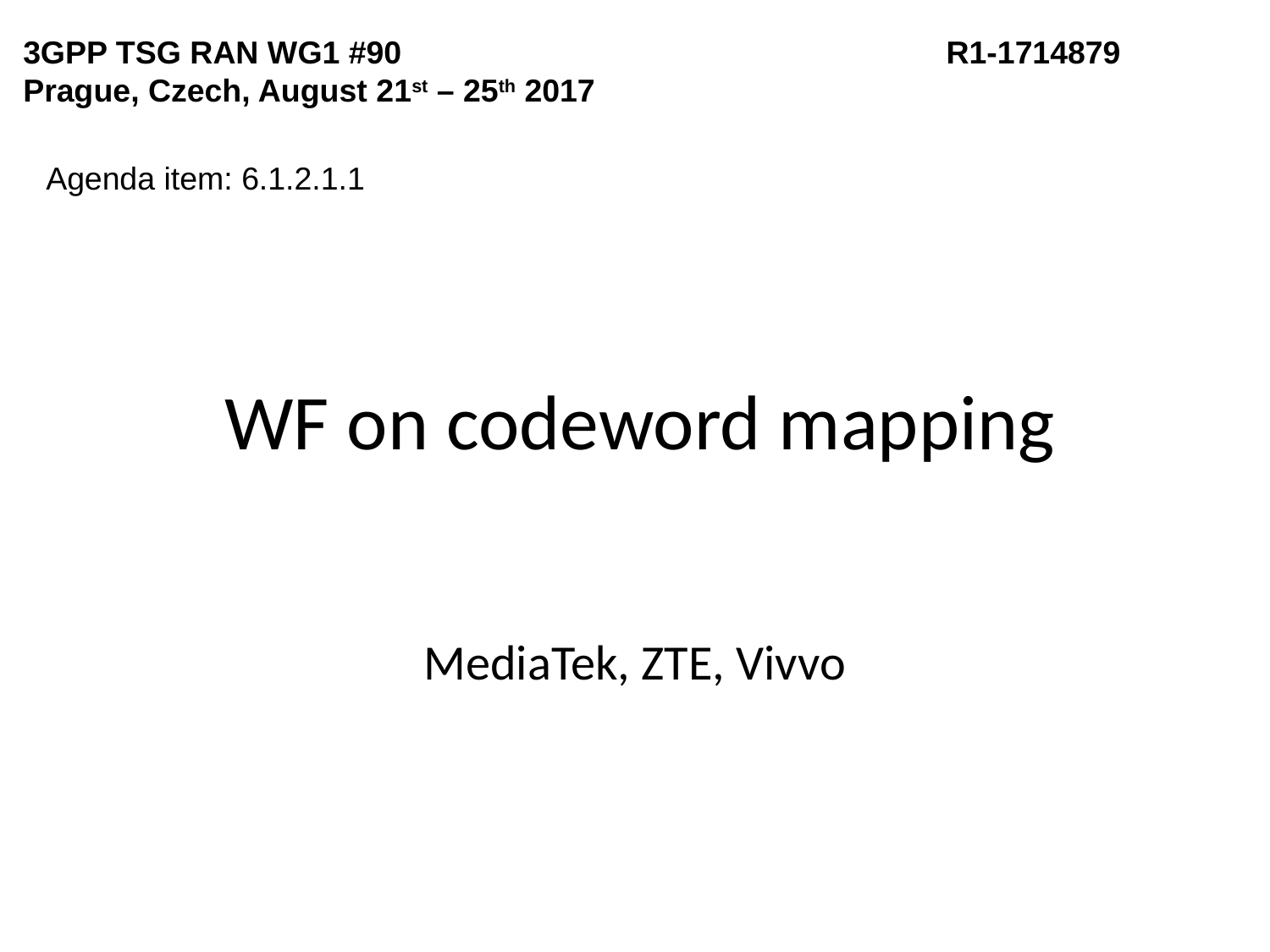

3GPP TSG RAN WG1 #90	                                                             R1-1714879
Prague, Czech, August 21st – 25th 2017

Agenda item: 6.1.2.1.1
# WF on codeword mapping
MediaTek, ZTE, Vivvo